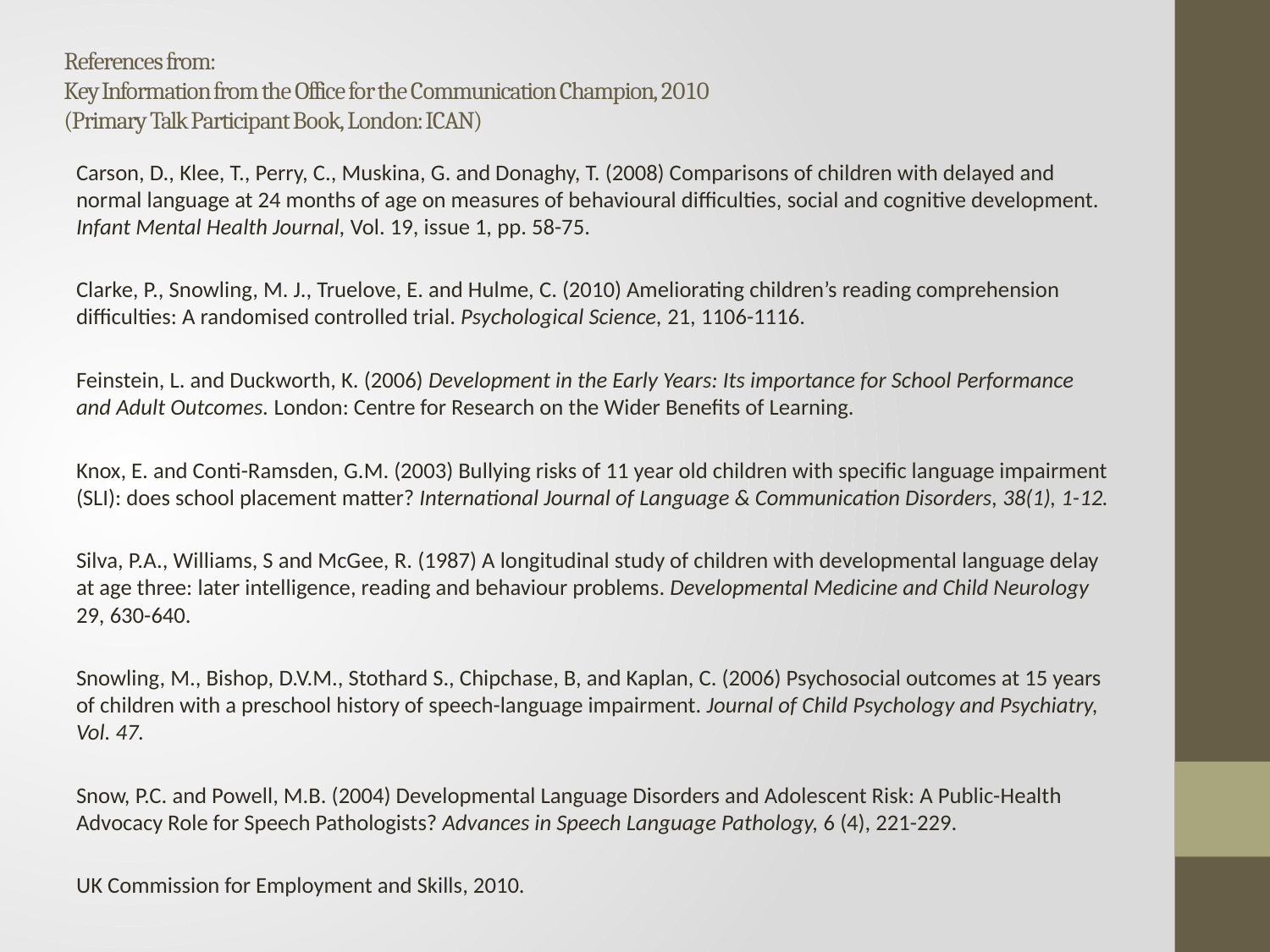

# References from: Key Information from the Office for the Communication Champion, 2010 (Primary Talk Participant Book, London: ICAN)
Carson, D., Klee, T., Perry, C., Muskina, G. and Donaghy, T. (2008) Comparisons of children with delayed and normal language at 24 months of age on measures of behavioural difficulties, social and cognitive development. Infant Mental Health Journal, Vol. 19, issue 1, pp. 58-75.

Clarke, P., Snowling, M. J., Truelove, E. and Hulme, C. (2010) Ameliorating children’s reading comprehension difficulties: A randomised controlled trial. Psychological Science, 21, 1106-1116.

Feinstein, L. and Duckworth, K. (2006) Development in the Early Years: Its importance for School Performance and Adult Outcomes. London: Centre for Research on the Wider Benefits of Learning.

Knox, E. and Conti-Ramsden, G.M. (2003) Bullying risks of 11 year old children with specific language impairment (SLI): does school placement matter? International Journal of Language & Communication Disorders, 38(1), 1-12.

Silva, P.A., Williams, S and McGee, R. (1987) A longitudinal study of children with developmental language delay at age three: later intelligence, reading and behaviour problems. Developmental Medicine and Child Neurology 29, 630-640.

Snowling, M., Bishop, D.V.M., Stothard S., Chipchase, B, and Kaplan, C. (2006) Psychosocial outcomes at 15 years of children with a preschool history of speech-language impairment. Journal of Child Psychology and Psychiatry, Vol. 47.

Snow, P.C. and Powell, M.B. (2004) Developmental Language Disorders and Adolescent Risk: A Public-Health Advocacy Role for Speech Pathologists? Advances in Speech Language Pathology, 6 (4), 221-229.

UK Commission for Employment and Skills, 2010.